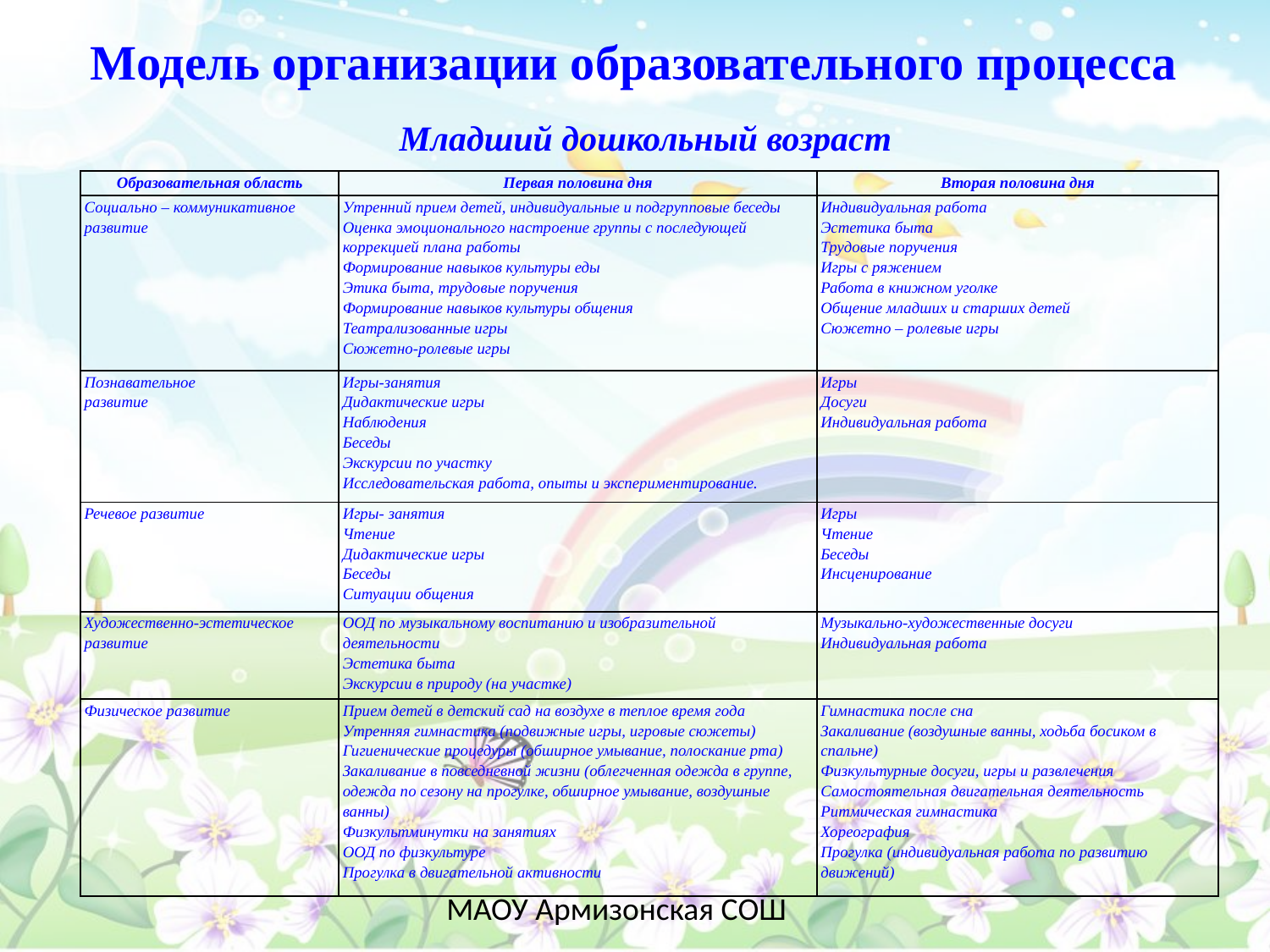

Модель организации образовательного процесса
Младший дошкольный возраст
| Образовательная область | Первая половина дня | Вторая половина дня |
| --- | --- | --- |
| Социально – коммуникативное развитие | Утренний прием детей, индивидуальные и подгрупповые беседы Оценка эмоционального настроение группы с последующей коррекцией плана работы Формирование навыков культуры еды Этика быта, трудовые поручения Формирование навыков культуры общения Театрализованные игры Сюжетно-ролевые игры | Индивидуальная работа Эстетика быта Трудовые поручения Игры с ряжением Работа в книжном уголке Общение младших и старших детей Сюжетно – ролевые игры |
| Познавательное развитие | Игры-занятия Дидактические игры Наблюдения Беседы Экскурсии по участку Исследовательская работа, опыты и экспериментирование. | Игры Досуги Индивидуальная работа |
| Речевое развитие | Игры- занятия Чтение Дидактические игры Беседы Ситуации общения | Игры Чтение Беседы Инсценирование |
| Художественно-эстетическое развитие | ООД по музыкальному воспитанию и изобразительной деятельности Эстетика быта Экскурсии в природу (на участке) | Музыкально-художественные досуги Индивидуальная работа |
| Физическое развитие | Прием детей в детский сад на воздухе в теплое время года Утренняя гимнастика (подвижные игры, игровые сюжеты) Гигиенические процедуры (обширное умывание, полоскание рта) Закаливание в повседневной жизни (облегченная одежда в группе, одежда по сезону на прогулке, обширное умывание, воздушные ванны) Физкультминутки на занятиях ООД по физкультуре Прогулка в двигательной активности | Гимнастика после сна Закаливание (воздушные ванны, ходьба босиком в спальне) Физкультурные досуги, игры и развлечения Самостоятельная двигательная деятельность Ритмическая гимнастика Хореография Прогулка (индивидуальная работа по развитию движений) |
МАОУ Армизонская СОШ